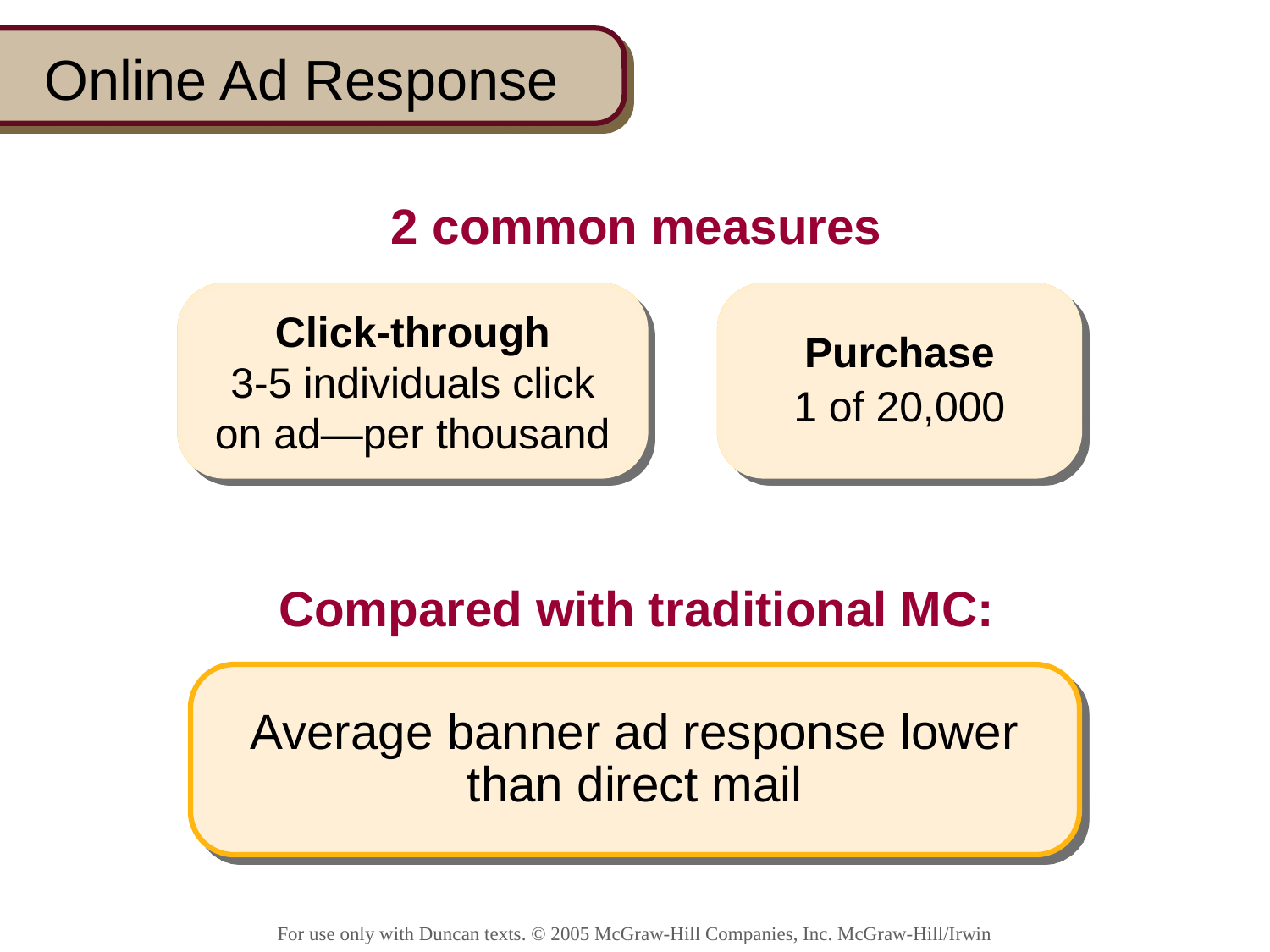

# Online Ad Response
2 common measures
Click-through
3-5 individuals click on ad—per thousand
Purchase
1 of 20,000
Click-through
3-5 individuals click on ad—per thousand
Purchase
1 of 20,000
Compared with traditional MC:
Average banner ad response lower than direct mail